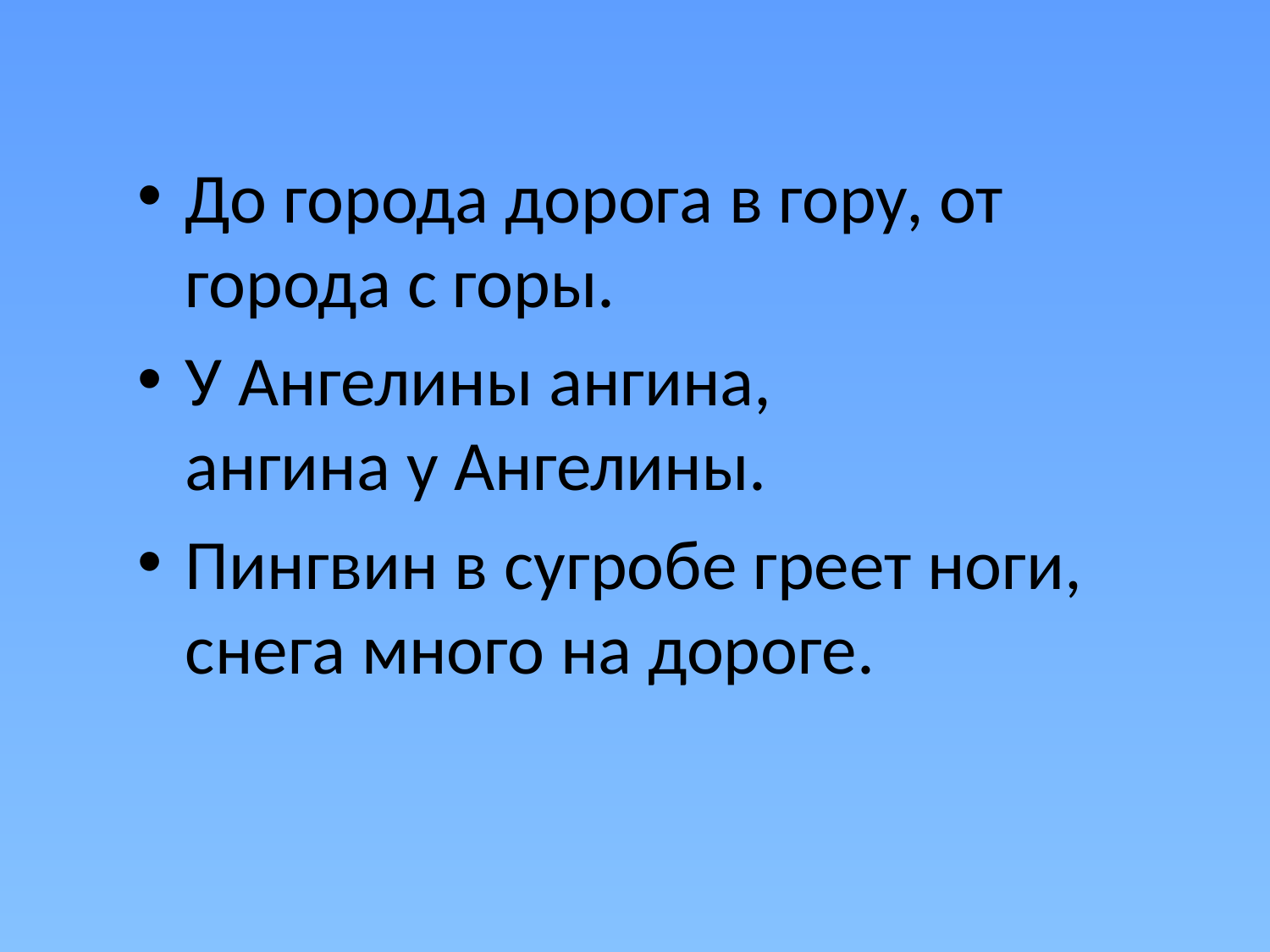

До города дорога в гору, от города с горы.
У Ангелины ангина,
ангина у Ангелины.
Пингвин в сугробе греет ноги, снега много на дороге.